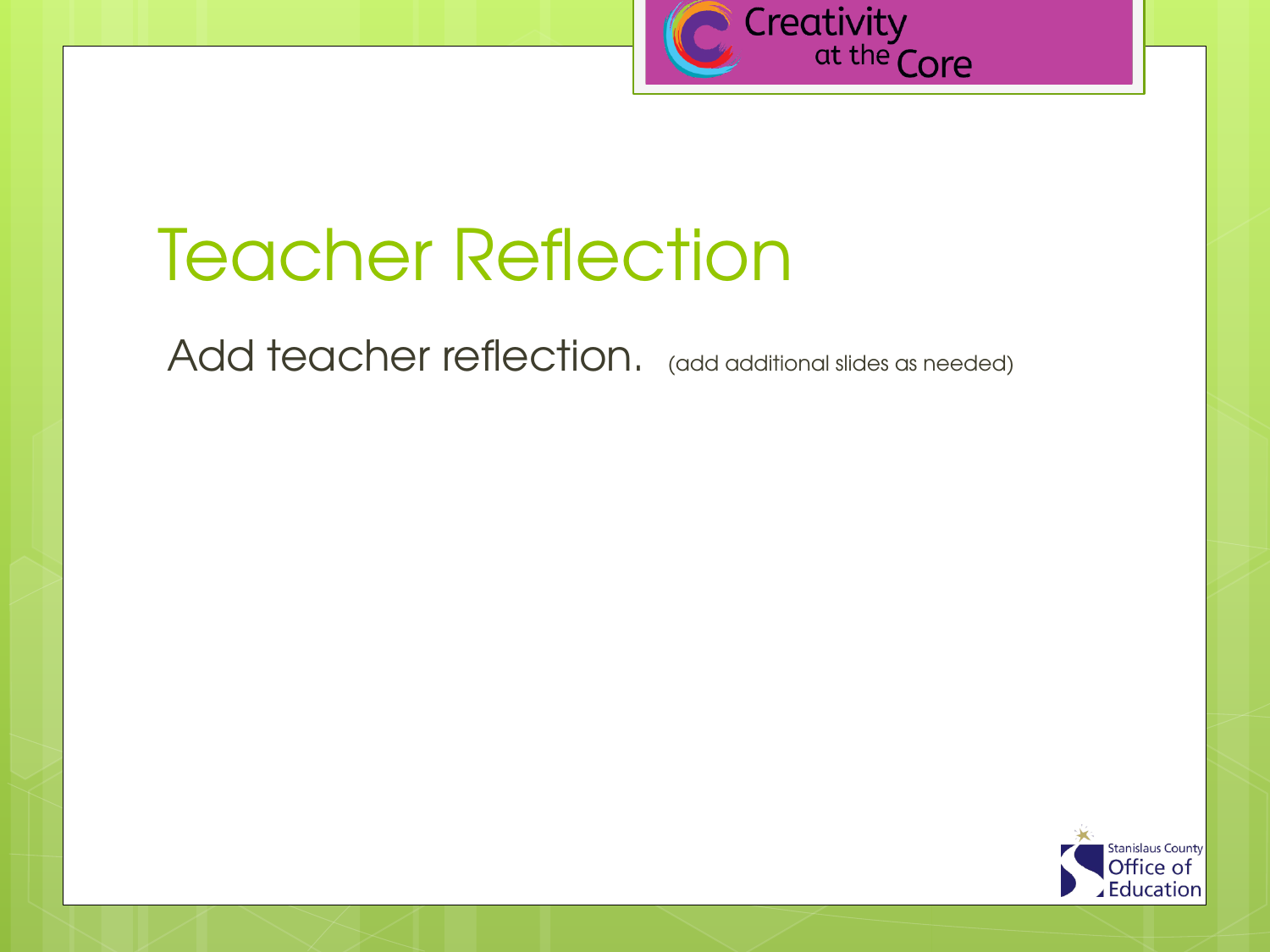

# Teacher Reflection
Add teacher reflection.  (add additional slides as needed)